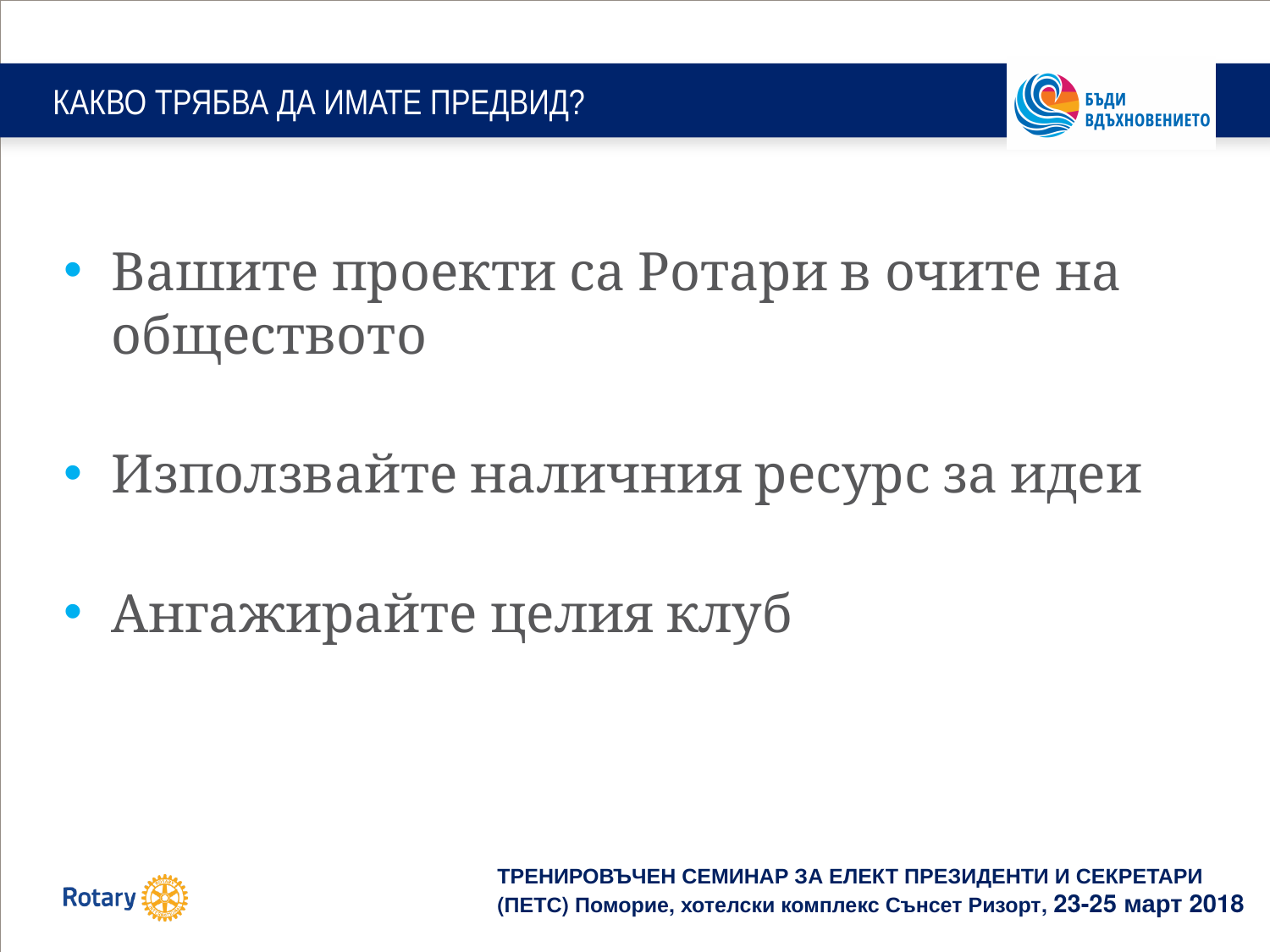

# КАКВО ТРЯБВА ДА ИМАТЕ ПРЕДВИД?

Вашите проекти са Ротари в очите на обществото
Използвайте наличния ресурс за идеи
Ангажирайте целия клуб